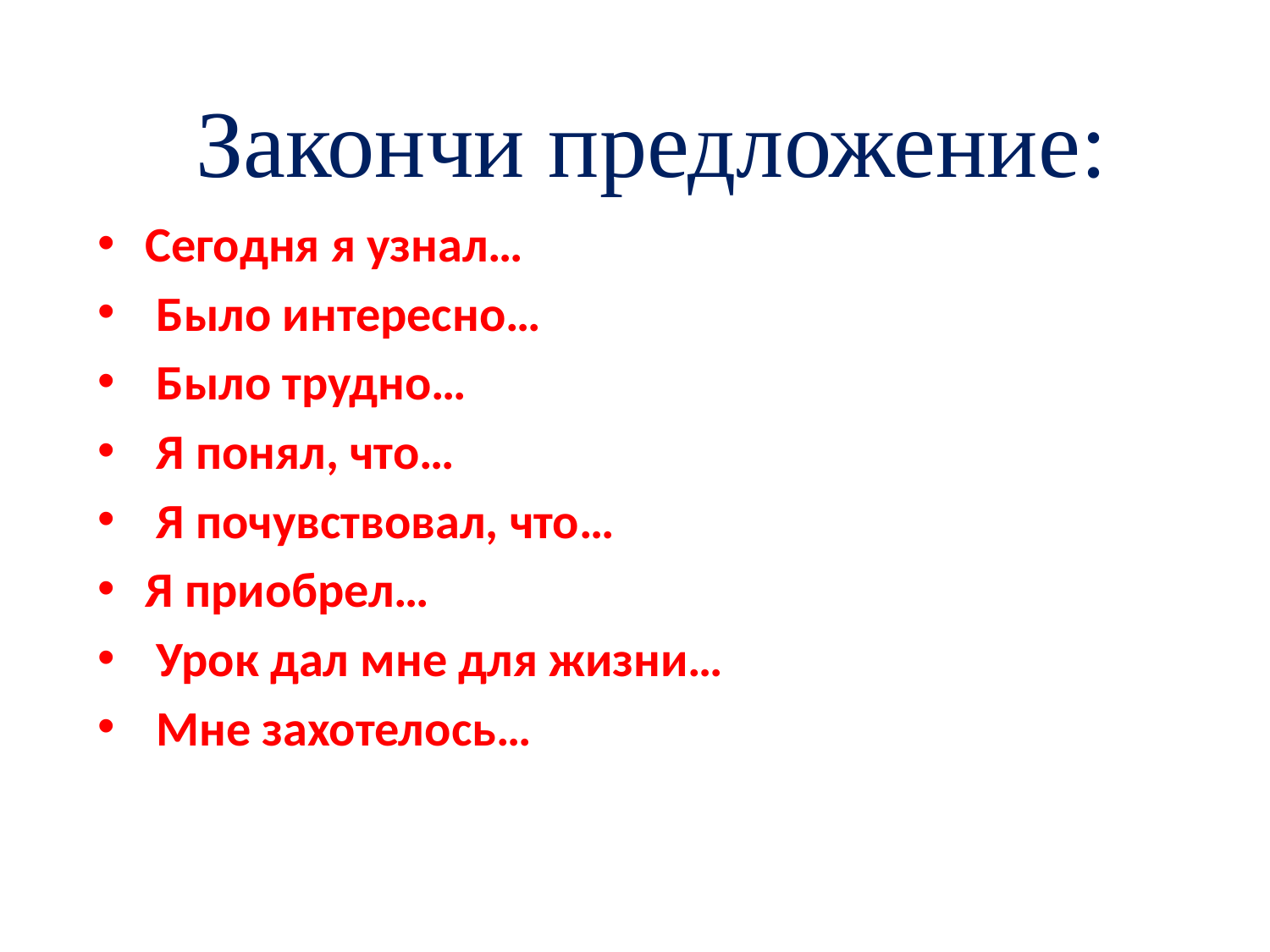

Закончи предложение:
Сегодня я узнал…
 Было интересно…
 Было трудно…
 Я понял, что…
 Я почувствовал, что…
Я приобрел…
 Урок дал мне для жизни…
 Мне захотелось…